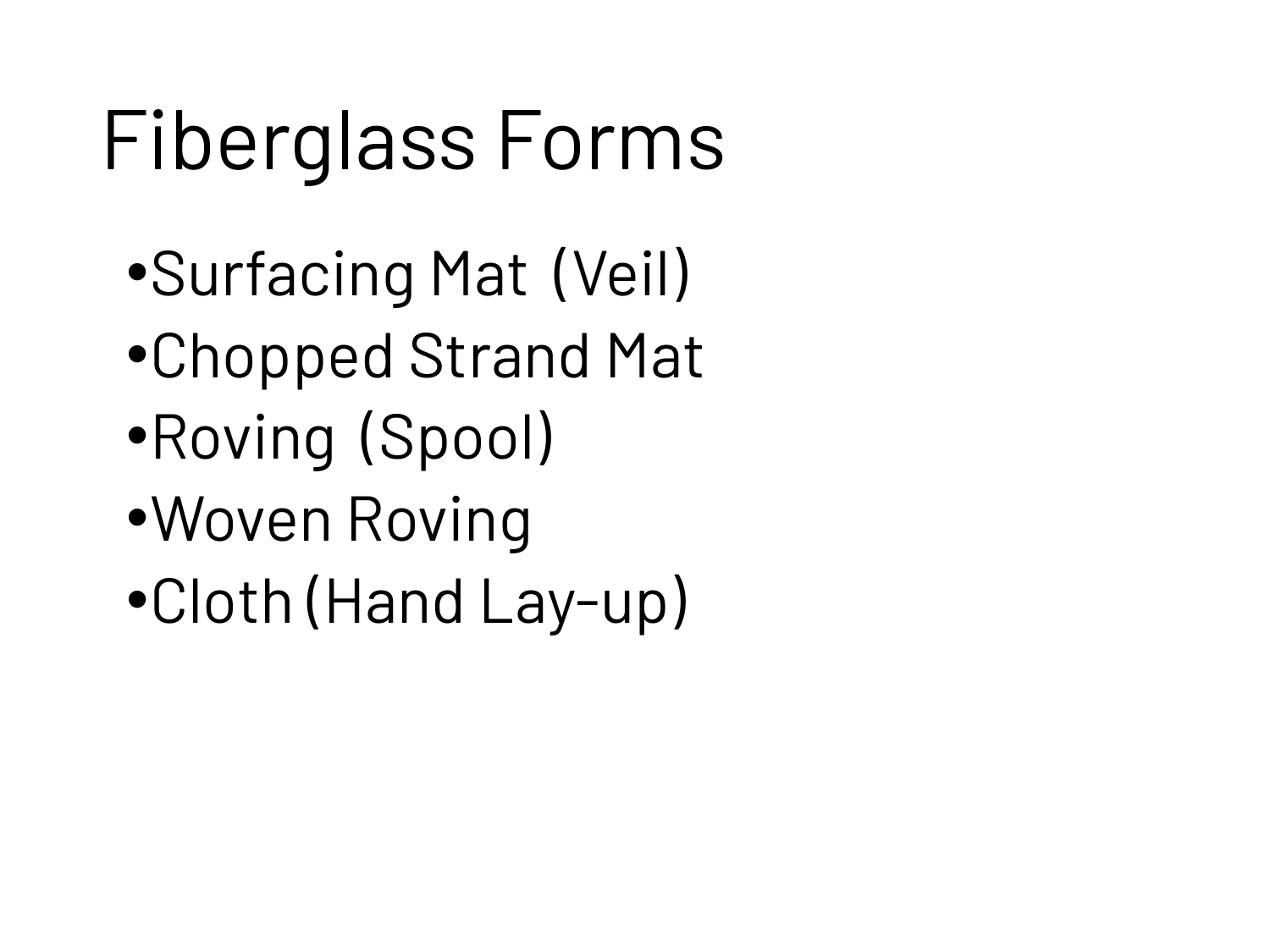

# Fiberglass Forms
Surfacing Mat  (Veil)
Chopped Strand Mat
Roving  (Spool)
Woven Roving
Cloth (Hand Lay-up)